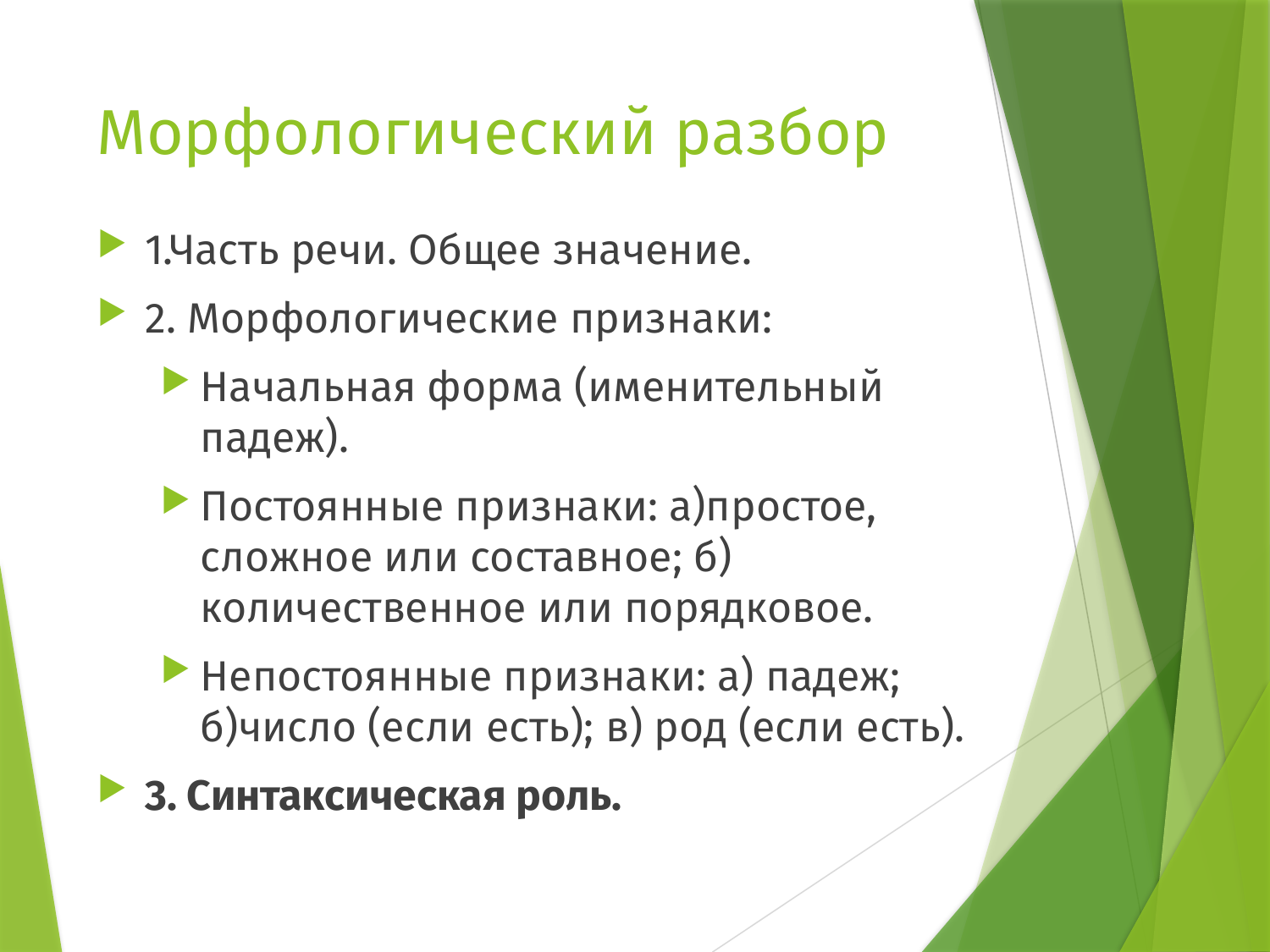

# Морфологический разбор
1.Часть речи. Общее значение.
2. Морфологические признаки:
Начальная форма (именительный падеж).
Постоянные признаки: а)простое, сложное или составное; б) количественное или порядковое.
Непостоянные признаки: а) падеж; б)число (если есть); в) род (если есть).
3. Синтаксическая роль.